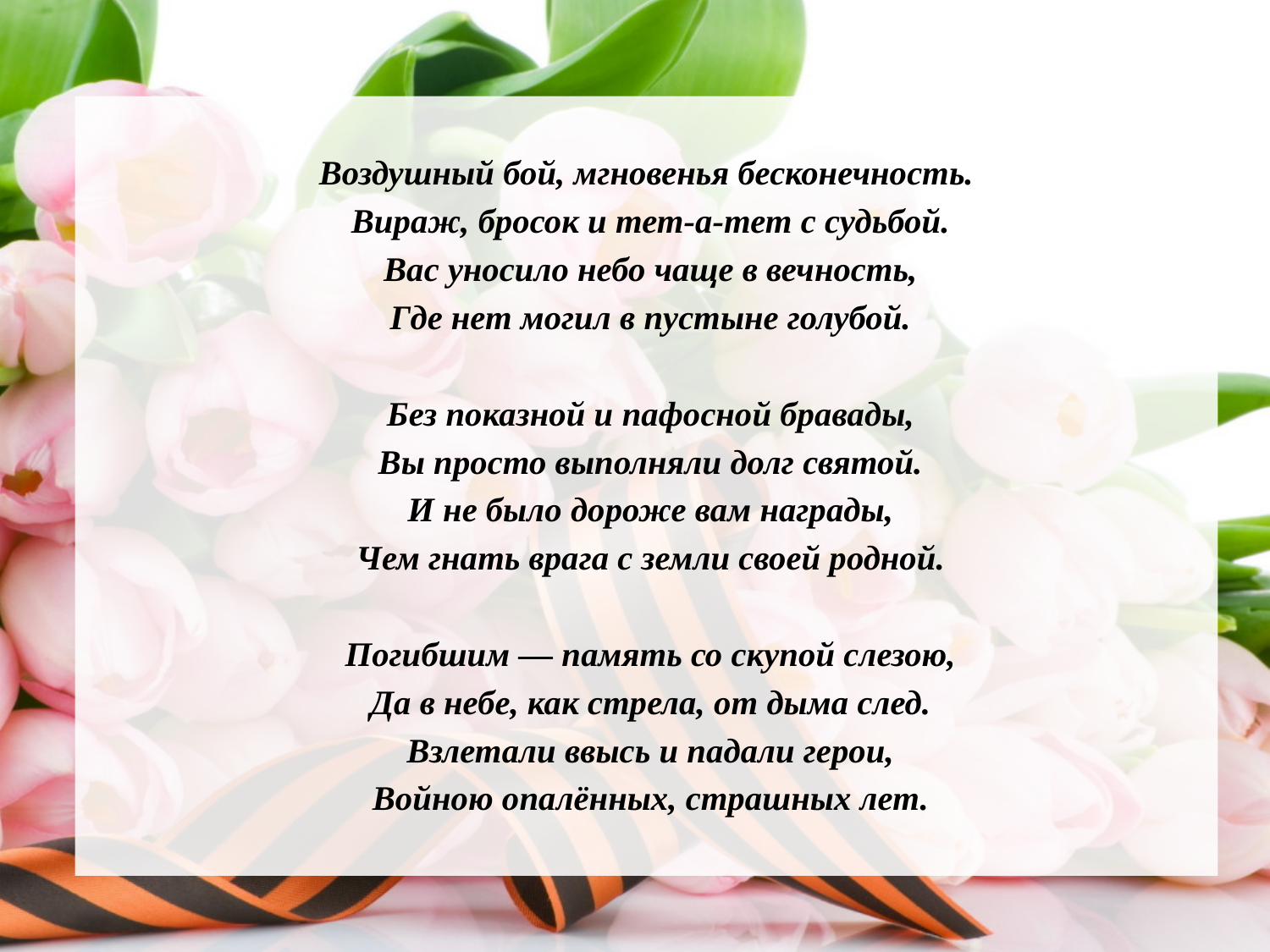

Воздушный бой, мгновенья бесконечность.
 Вираж, бросок и тет-а-тет с судьбой.
 Вас уносило небо чаще в вечность,
 Где нет могил в пустыне голубой.

 Без показной и пафосной бравады,
 Вы просто выполняли долг святой.
 И не было дороже вам награды,
 Чем гнать врага с земли своей родной.

 Погибшим — память со скупой слезою,
 Да в небе, как стрела, от дыма след.
 Взлетали ввысь и падали герои,
 Войною опалённых, страшных лет.